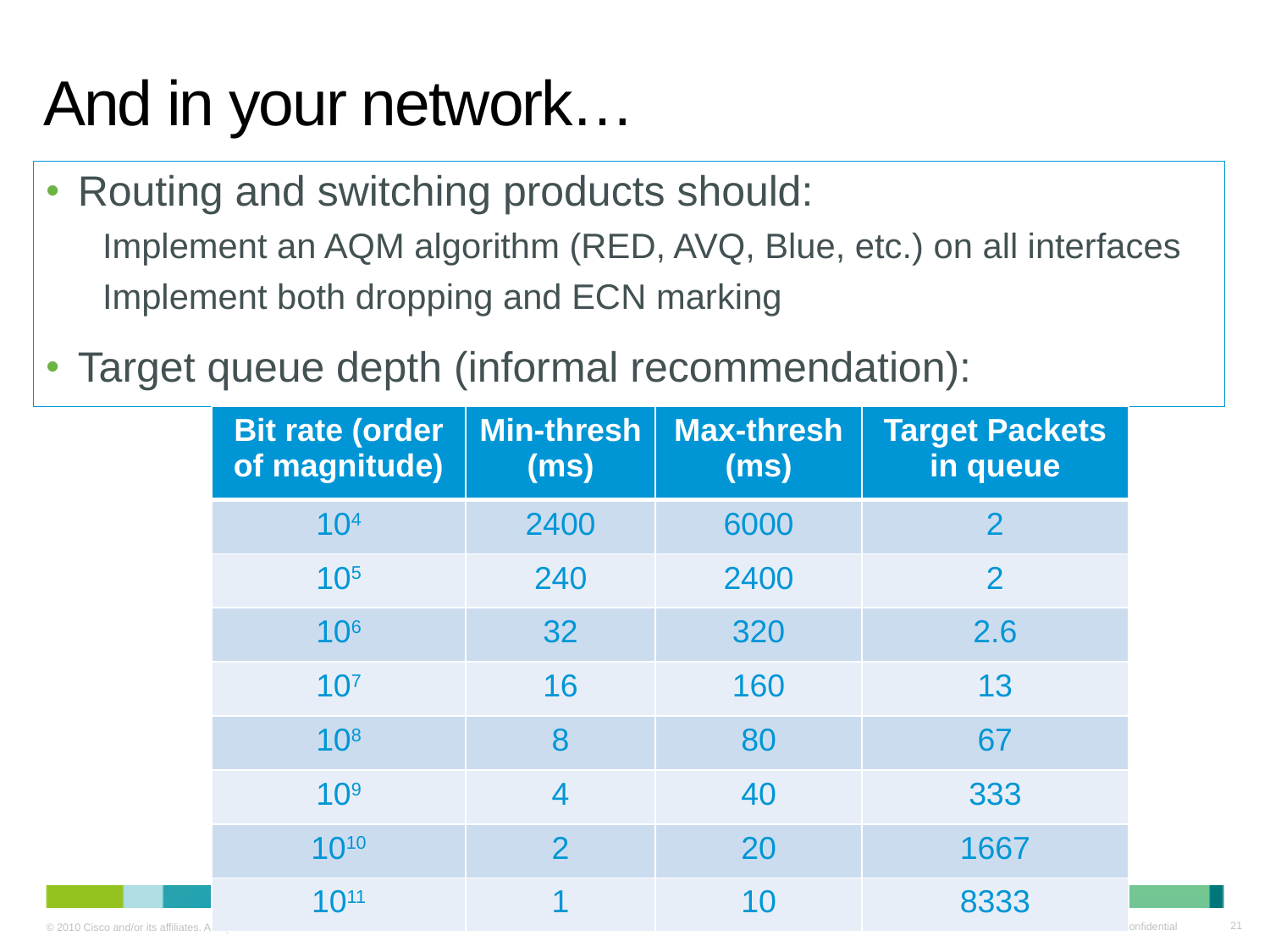

# And in your network…
Routing and switching products should:
Implement an AQM algorithm (RED, AVQ, Blue, etc.) on all interfaces
Implement both dropping and ECN marking
Target queue depth (informal recommendation):
| Bit rate (order of magnitude) | Min-thresh (ms) | Max-thresh (ms) | Target Packets in queue |
| --- | --- | --- | --- |
| 104 | 2400 | 6000 | 2 |
| 105 | 240 | 2400 | 2 |
| 106 | 32 | 320 | 2.6 |
| 107 | 16 | 160 | 13 |
| 108 | 8 | 80 | 67 |
| 109 | 4 | 40 | 333 |
| 1010 | 2 | 20 | 1667 |
| 1011 | 1 | 10 | 8333 |